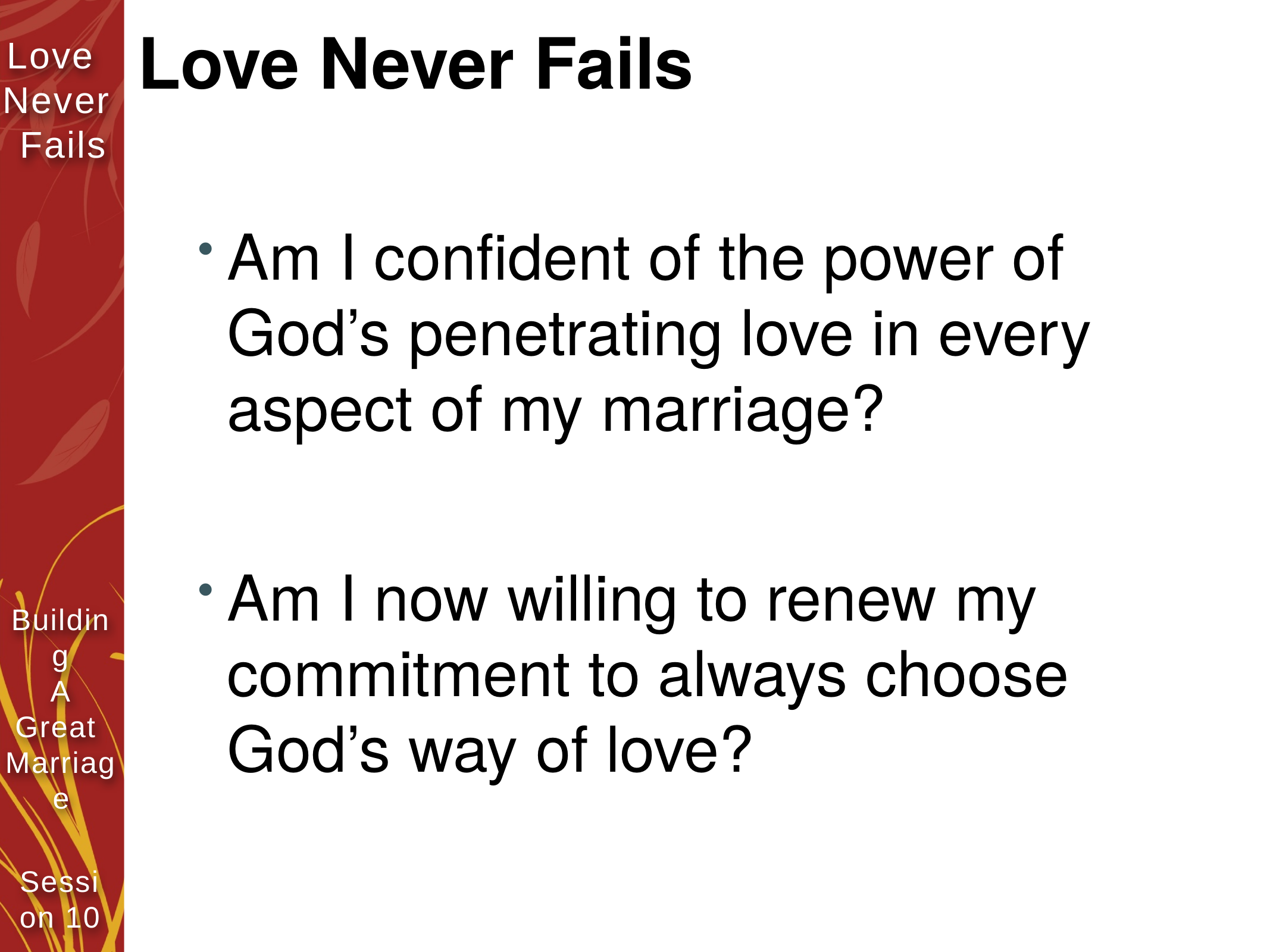

# Love Never Fails
Am I confident of the power of God’s penetrating love in every aspect of my marriage?
Am I now willing to renew my commitment to always choose God’s way of love?